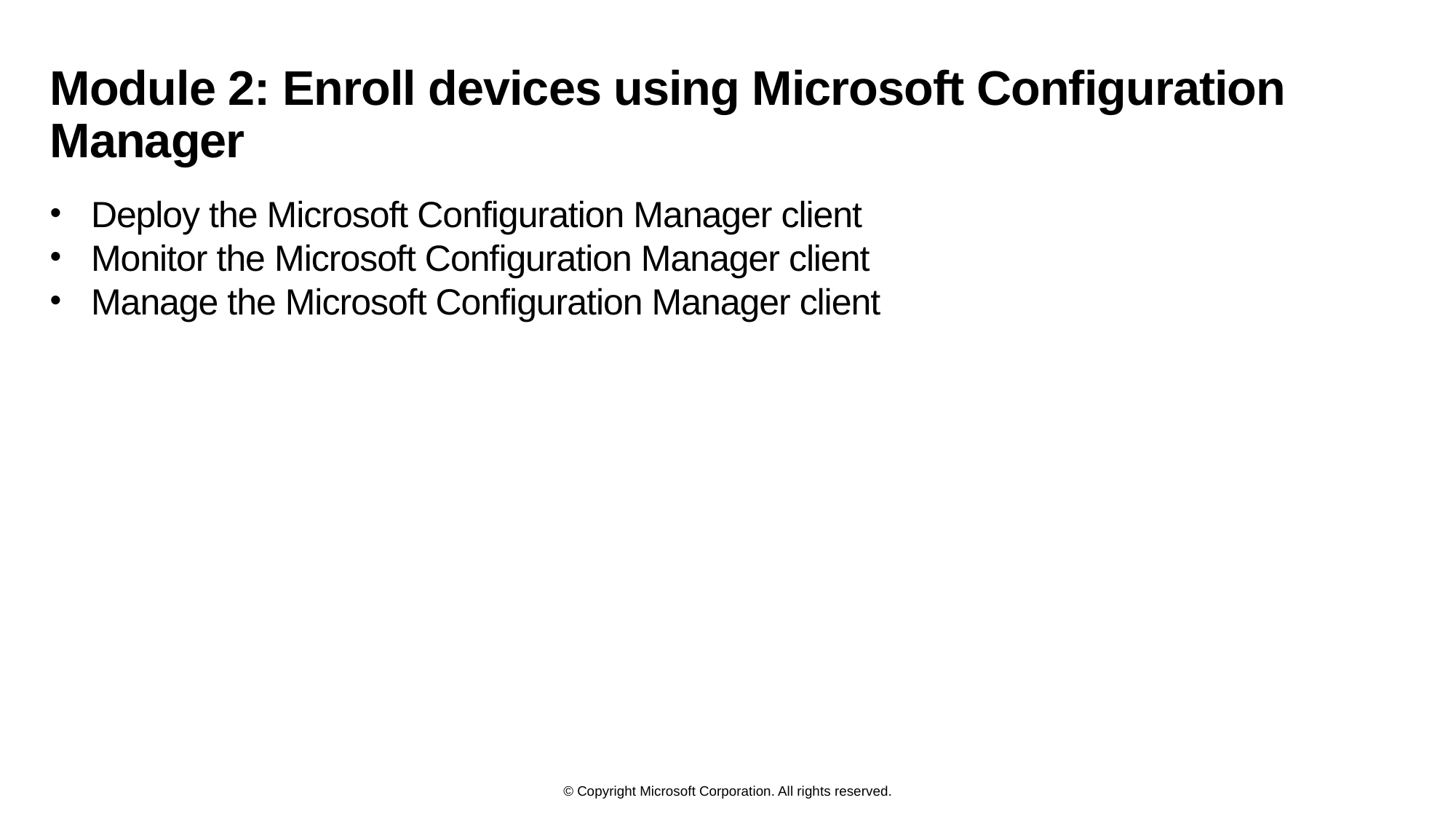

# Module 2: Enroll devices using Microsoft Configuration Manager
Deploy the Microsoft Configuration Manager client
Monitor the Microsoft Configuration Manager client
Manage the Microsoft Configuration Manager client